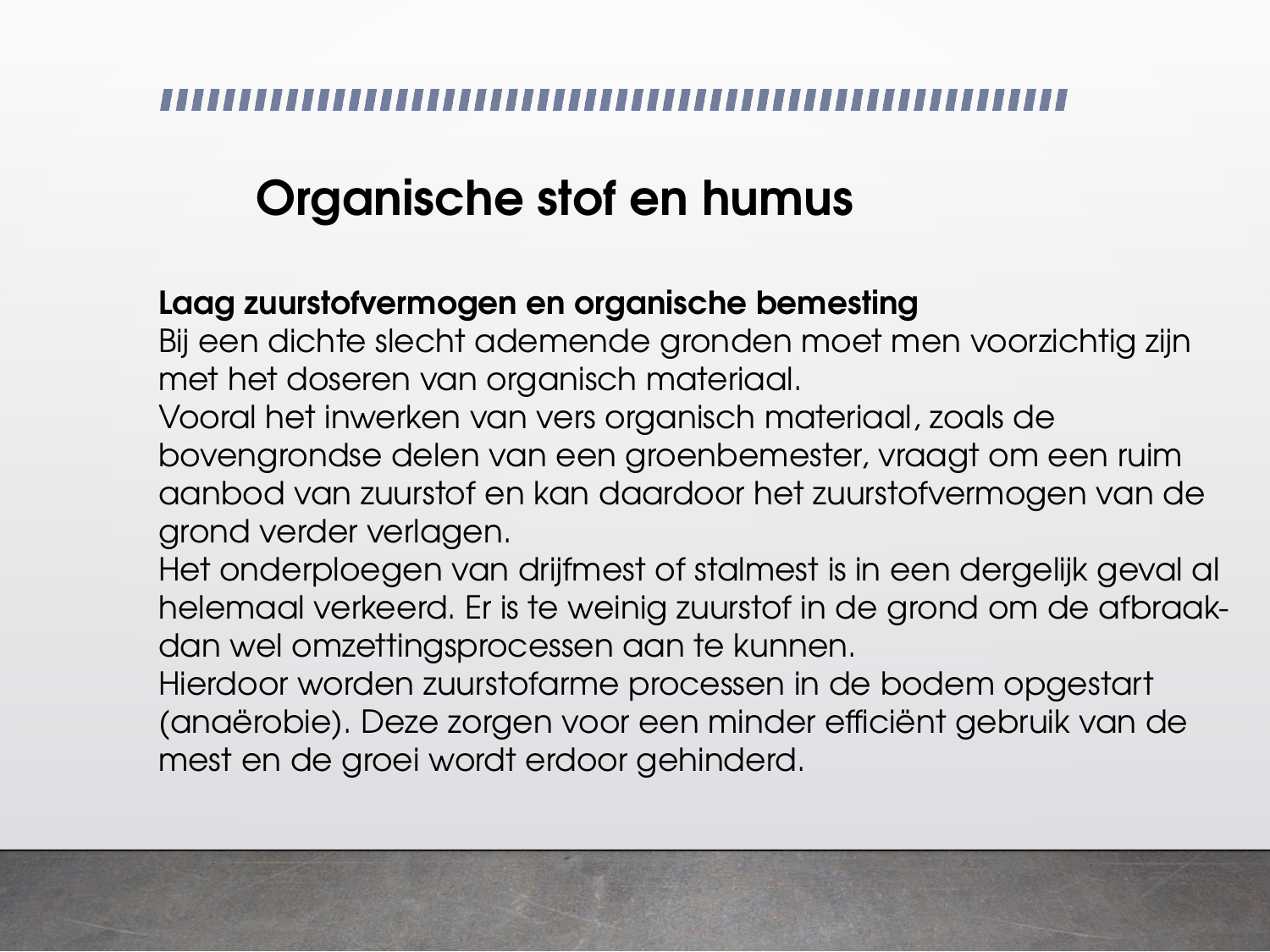

# Organische stof en humus
Laag zuurstofvermogen en organische bemesting
Bij een dichte slecht ademende gronden moet men voorzichtig zijn met het doseren van organisch materiaal.
Vooral het inwerken van vers organisch materiaal, zoals de bovengrondse delen van een groenbemester, vraagt om een ruim aanbod van zuurstof en kan daardoor het zuurstofvermogen van de grond verder verlagen.
Het onderploegen van drijfmest of stalmest is in een dergelijk geval al helemaal verkeerd. Er is te weinig zuurstof in de grond om de afbraak- dan wel omzettingsprocessen aan te kunnen.
Hierdoor worden zuurstofarme processen in de bodem opgestart (anaërobie). Deze zorgen voor een minder efficiënt gebruik van de mest en de groei wordt erdoor gehinderd.